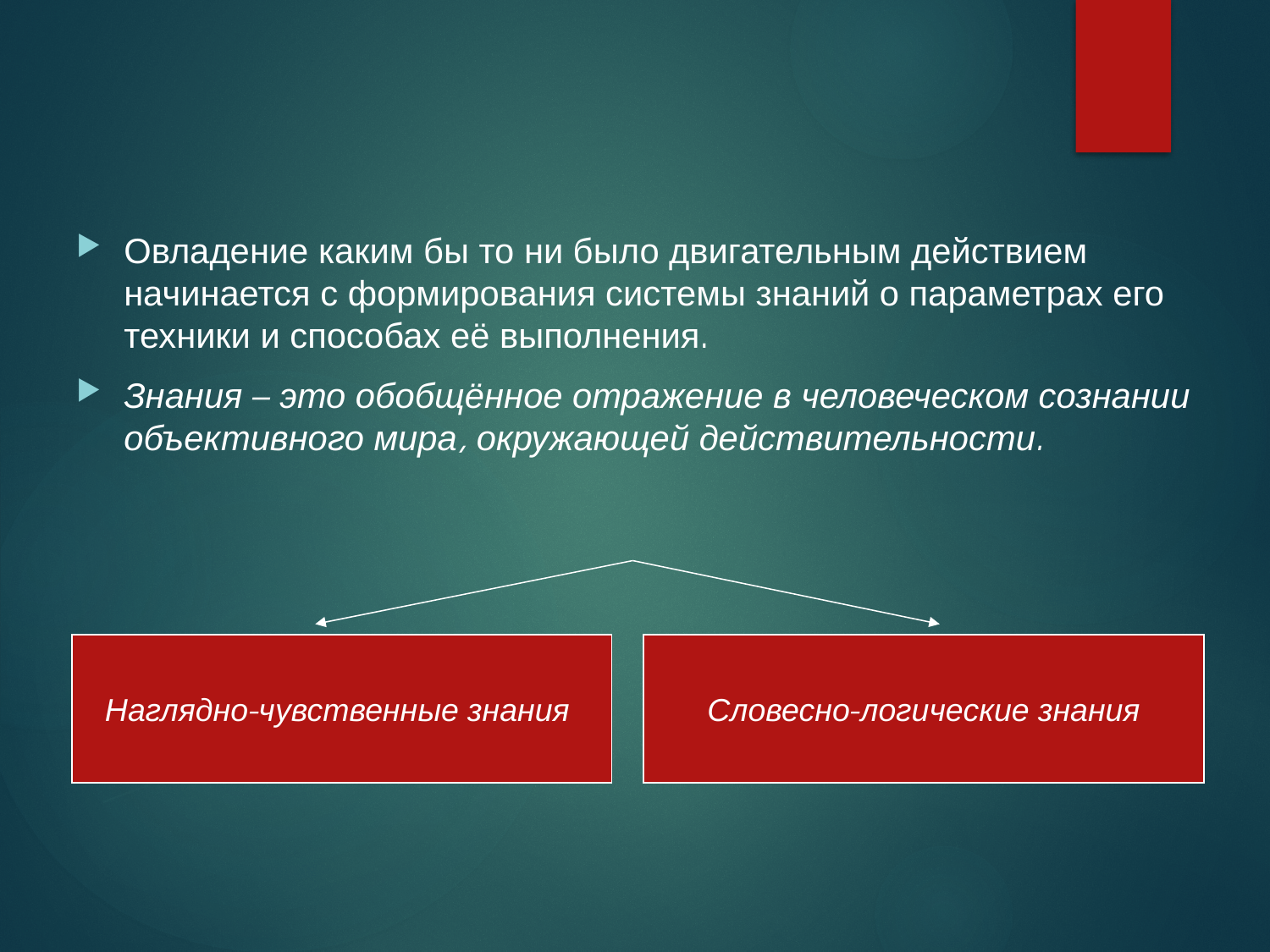

Овладение каким бы то ни было двигательным действием начинается с формирования системы знаний о параметрах его техники и способах её выполнения.
Знания – это обобщённое отражение в человеческом сознании объективного мира, окружающей действительности.

Наглядно-чувственные знания
Словесно-логические знания